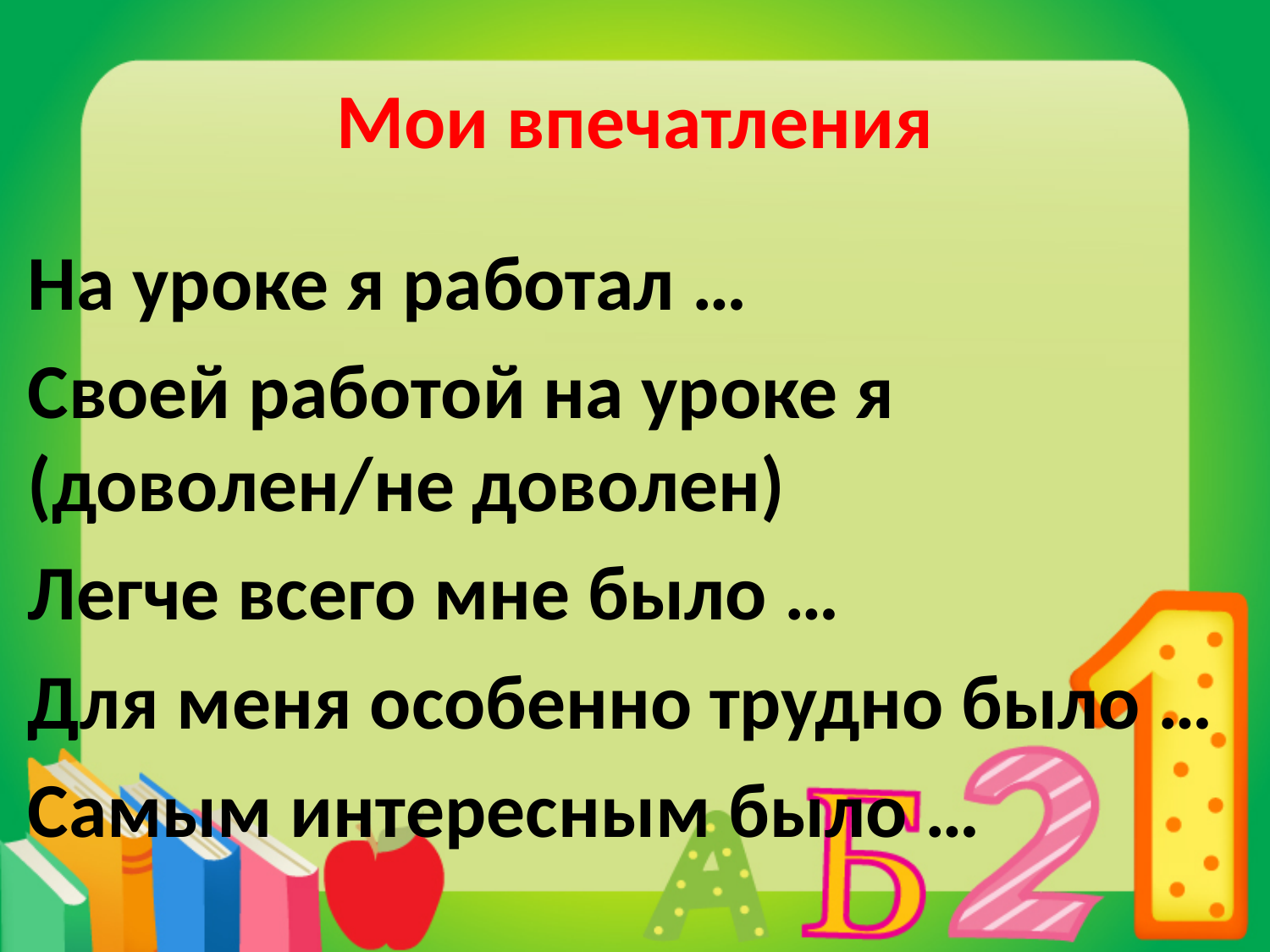

# Мои впечатления
На уроке я работал …
Своей работой на уроке я (доволен/не доволен)
Легче всего мне было …
Для меня особенно трудно было …
Самым интересным было …